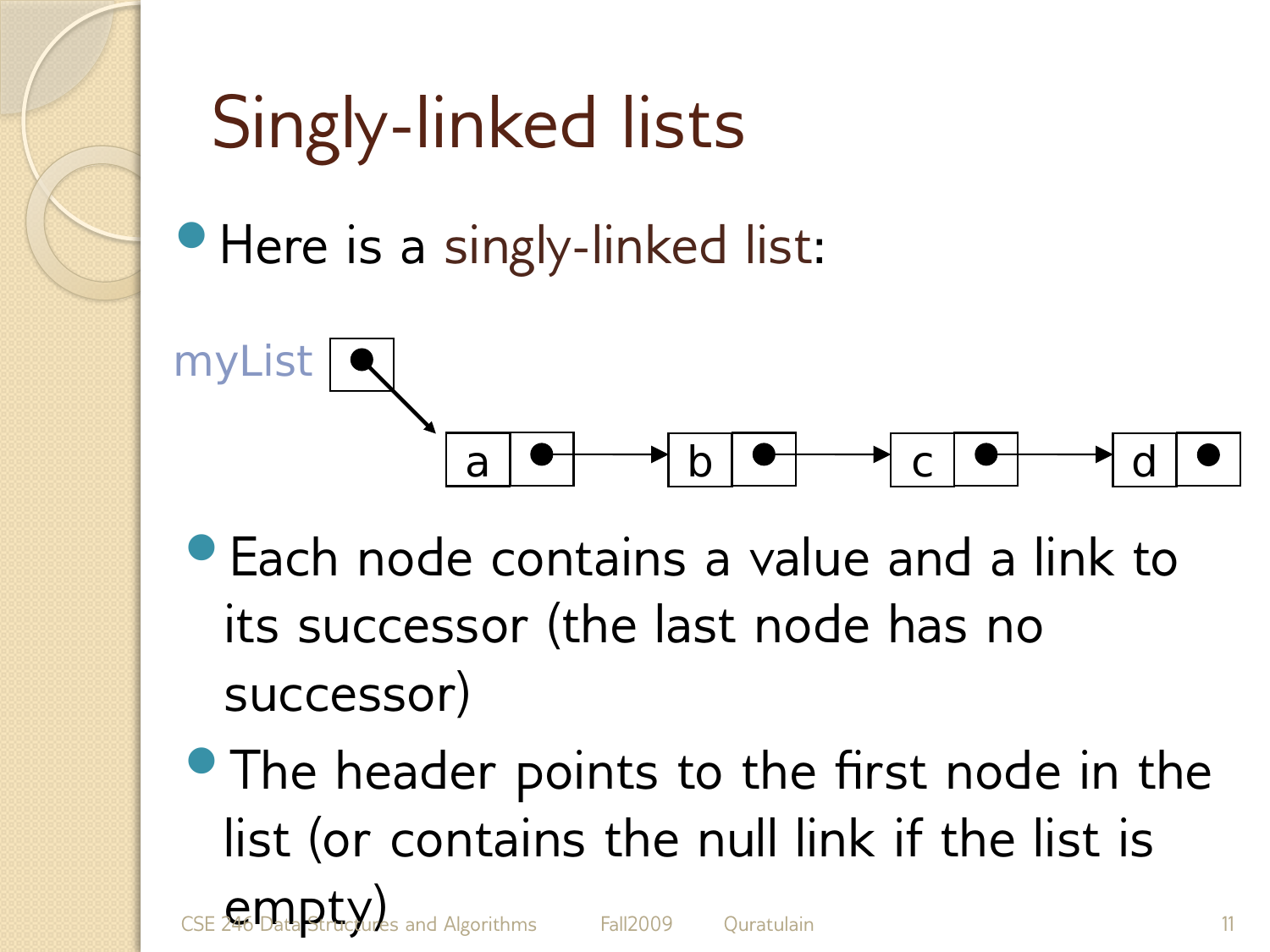

# Singly-linked lists
Here is a singly-linked list:
myList

a
b
c
d

Each node contains a value and a link to its successor (the last node has no successor)
The header points to the first node in the list (or contains the null link if the list is empty)
CSE 246 Data Structures and Algorithms          Fall2009        Quratulain
11